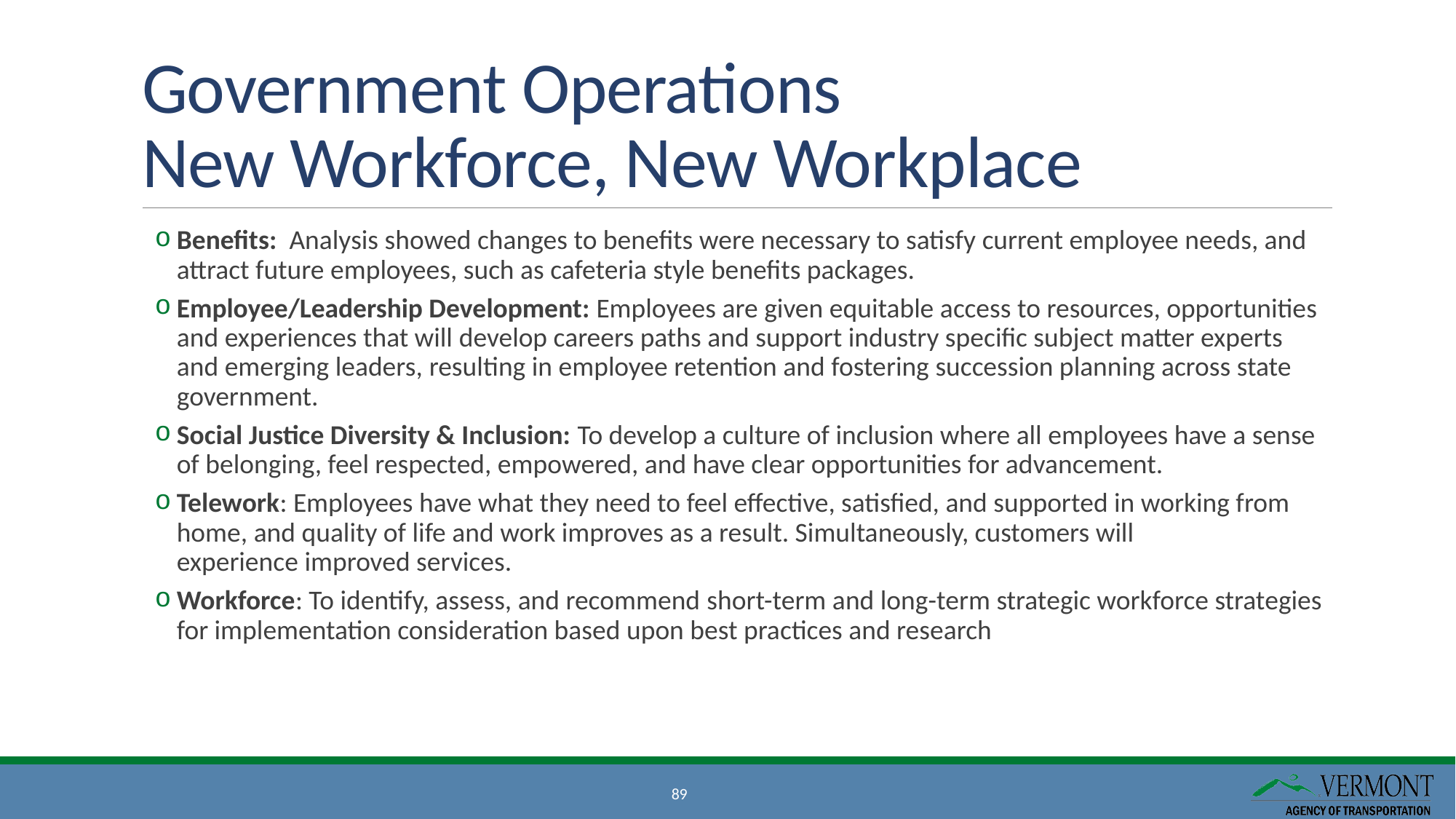

# Government Operations New Workforce, New Workplace
Benefits:  Analysis showed changes to benefits were necessary to satisfy current employee needs, and attract future employees, such as cafeteria style benefits packages.
Employee/Leadership Development: Employees are given equitable access to resources, opportunities and experiences that will develop careers paths and support industry specific subject matter experts and emerging leaders, resulting in employee retention and fostering succession planning across state government.
Social Justice Diversity & Inclusion: To develop a culture of inclusion where all employees have a sense of belonging, feel respected, empowered, and have clear opportunities for advancement.
Telework: Employees have what they need to feel effective, satisfied, and supported in working from home, and quality of life and work improves as a result. Simultaneously, customers will experience improved services.
Workforce: To identify, assess, and recommend short-term and long-term strategic workforce strategies for implementation consideration based upon best practices and research
89